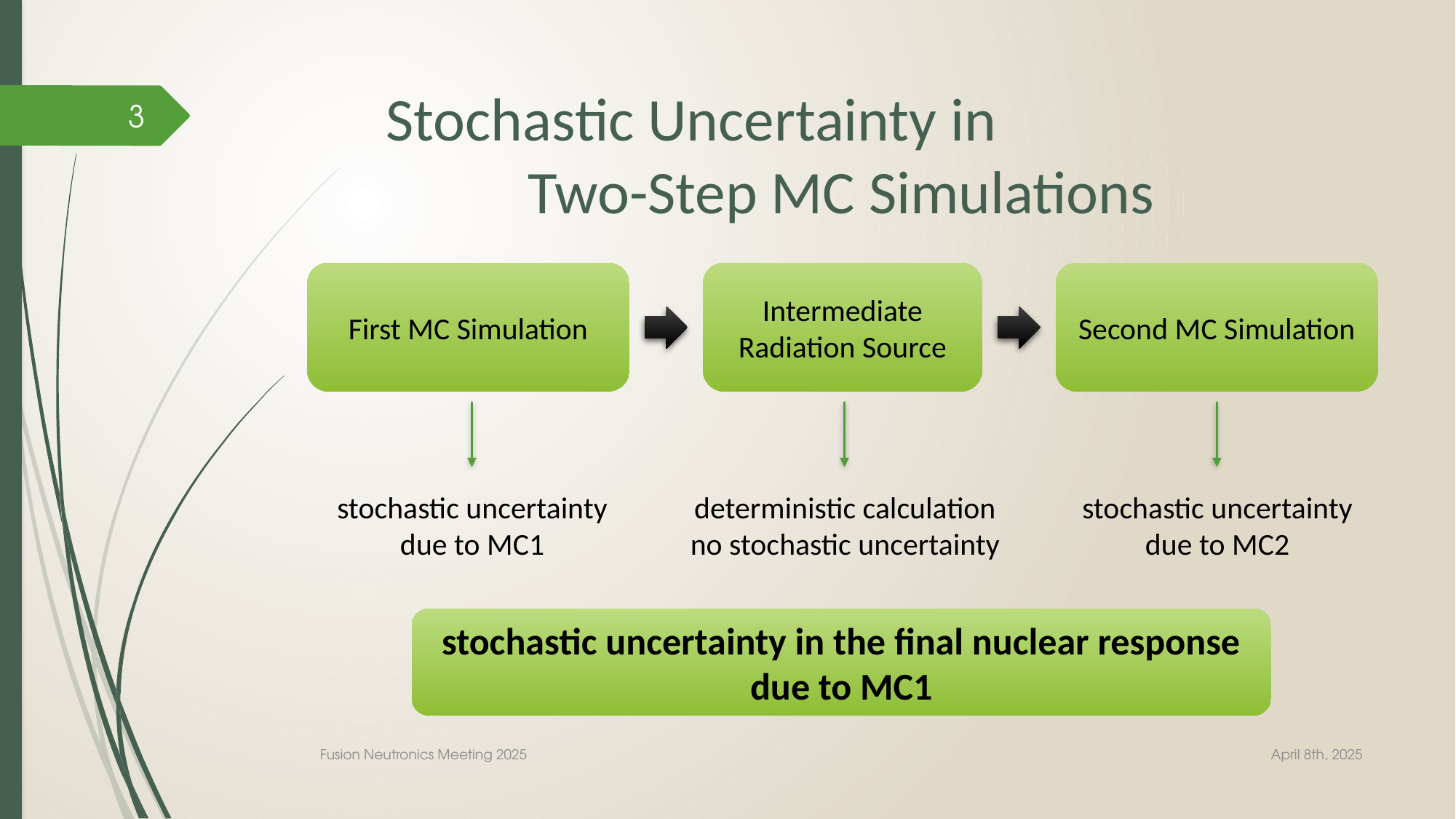

# Stochastic Uncertainty in                       Two-Step MC Simulations
3
First MC Simulation
Intermediate Radiation Source
Second MC Simulation

stochastic uncertainty due to MC1
deterministic calculation
no stochastic uncertainty
stochastic uncertainty due to MC2
stochastic uncertainty in the final nuclear response due to MC1
April 8th, 2025
Fusion Neutronics Meeting 2025